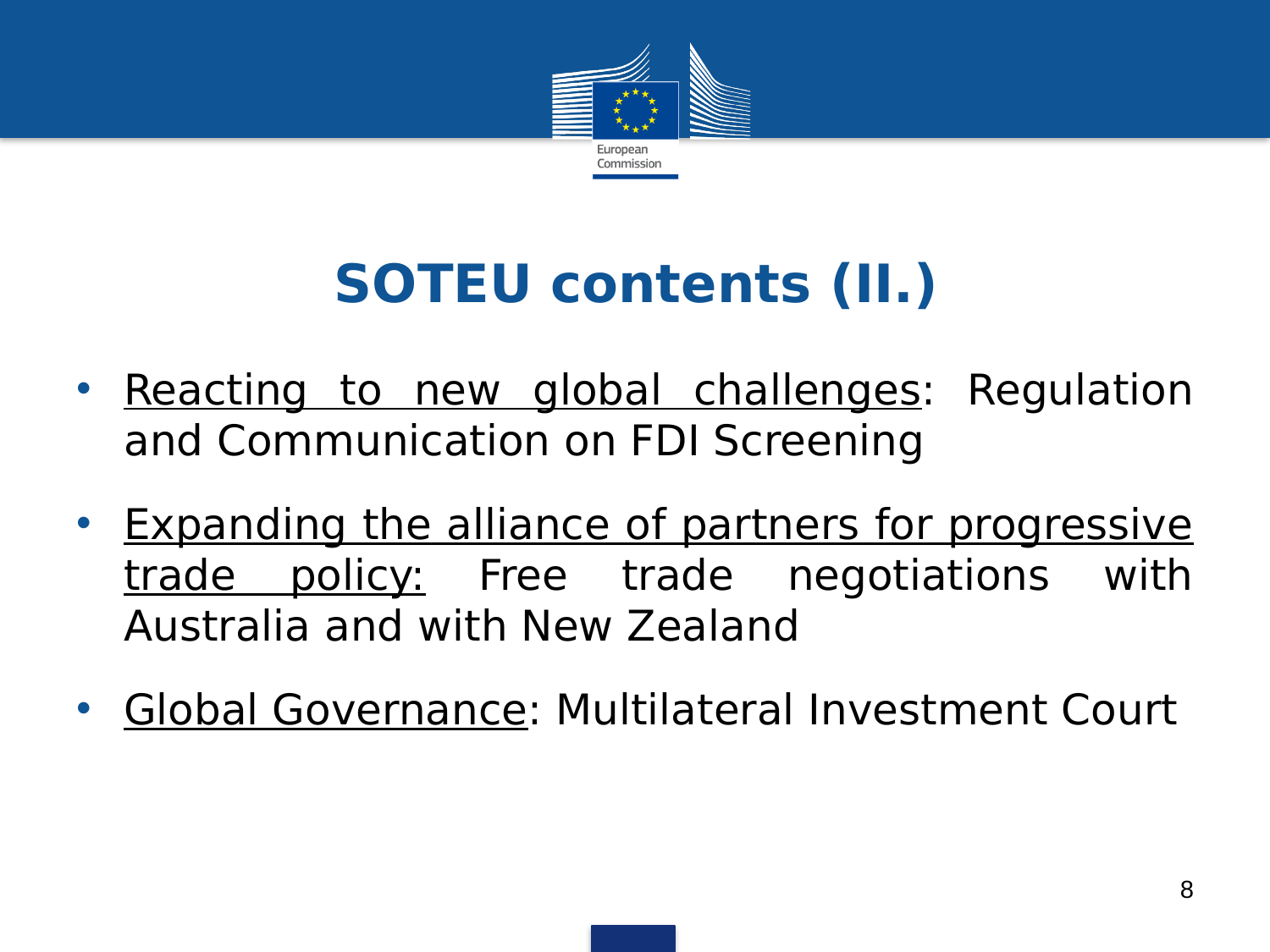

# SOTEU contents (II.)
Reacting to new global challenges: Regulation and Communication on FDI Screening

Expanding the alliance of partners for progressive trade policy: Free trade negotiations with Australia and with New Zealand

Global Governance: Multilateral Investment Court

8